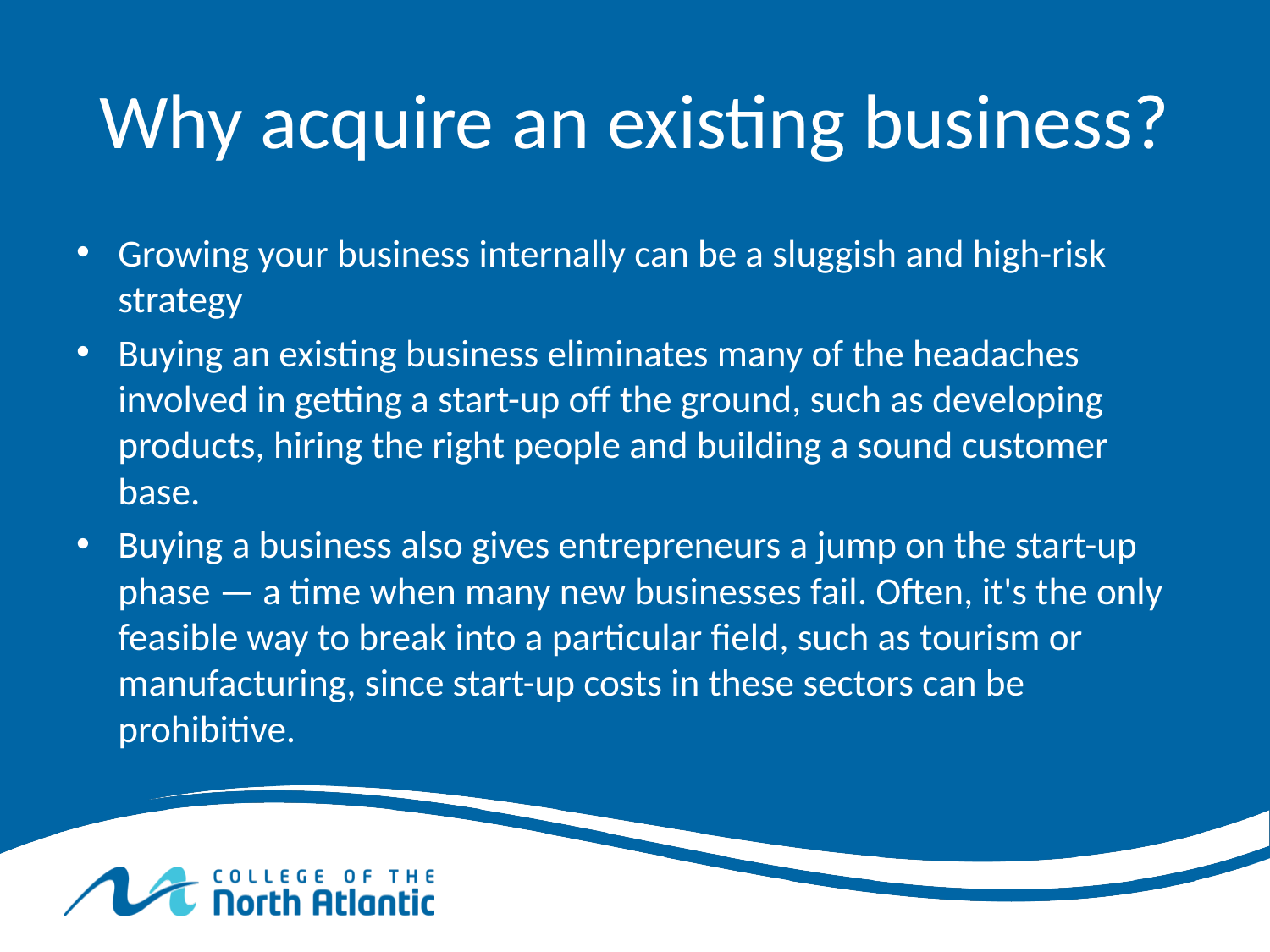

# Why acquire an existing business?
Growing your business internally can be a sluggish and high-risk strategy
Buying an existing business eliminates many of the headaches involved in getting a start-up off the ground, such as developing products, hiring the right people and building a sound customer base.
Buying a business also gives entrepreneurs a jump on the start-up phase — a time when many new businesses fail. Often, it's the only feasible way to break into a particular field, such as tourism or manufacturing, since start-up costs in these sectors can be prohibitive.